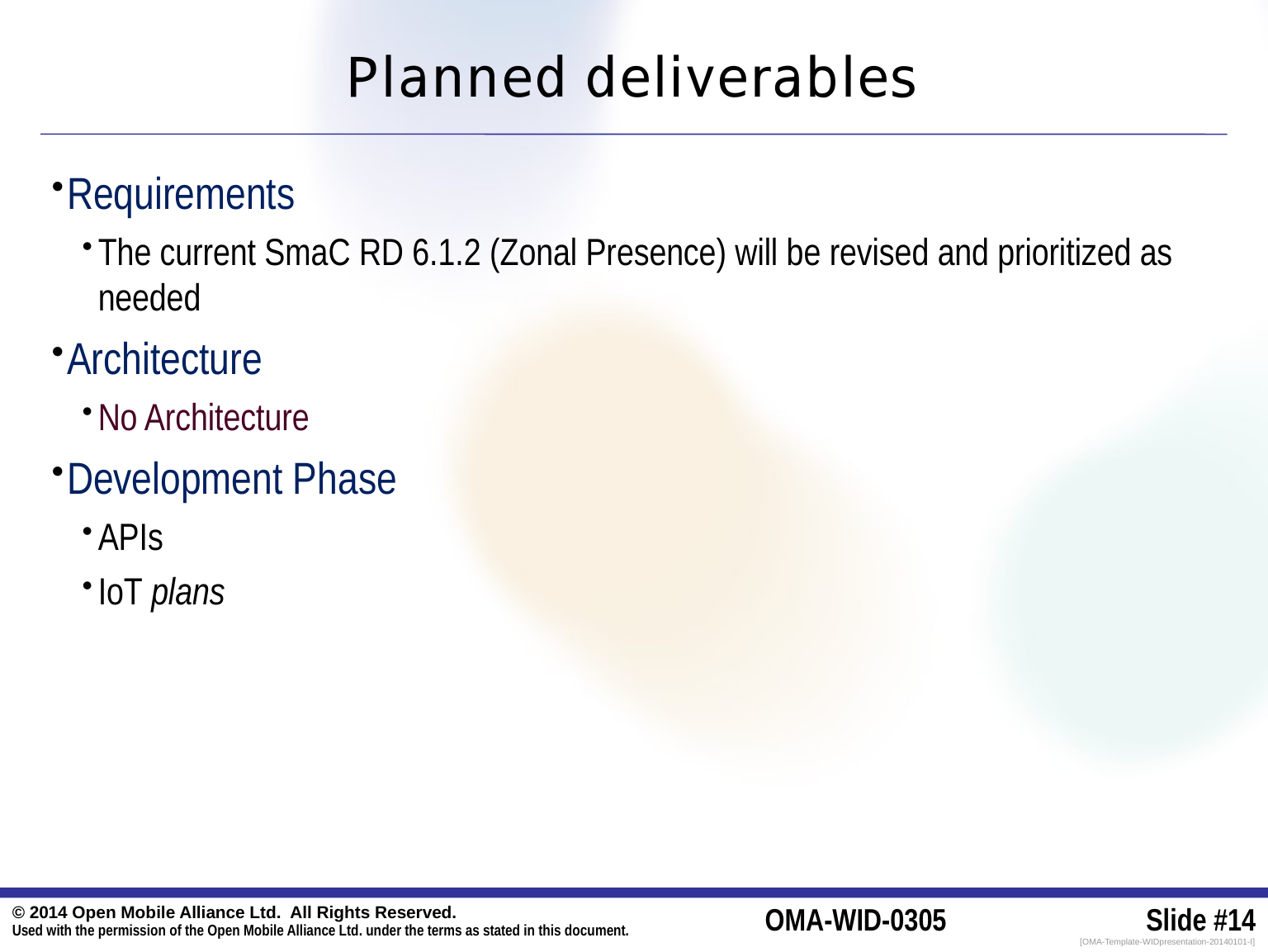

# Planned deliverables
Requirements
The current SmaC RD 6.1.2 (Zonal Presence) will be revised and prioritized as needed
Architecture
No Architecture
Development Phase
APIs
IoT plans